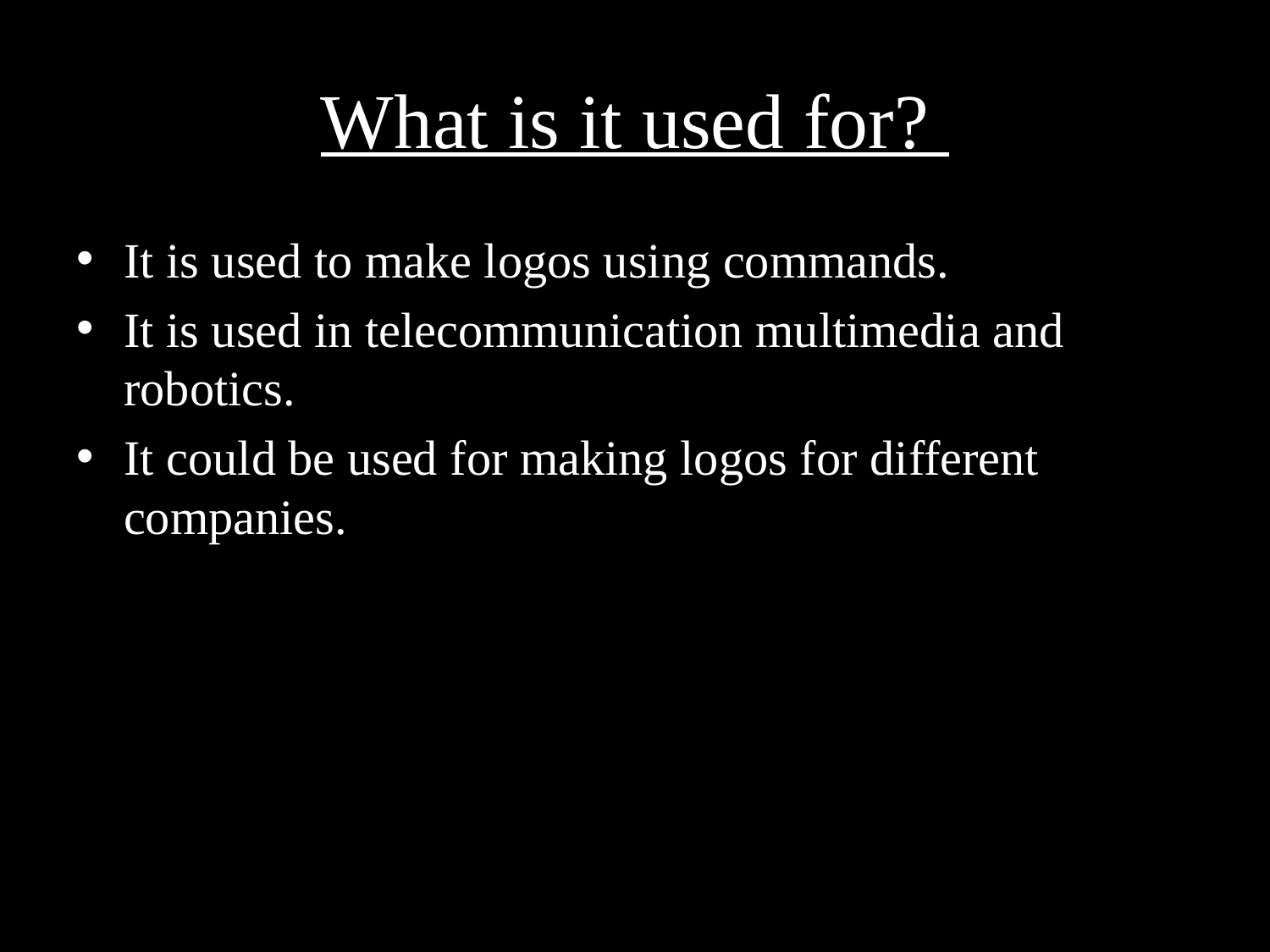

# What is it used for?
It is used to make logos using commands.
It is used in telecommunication multimedia and robotics.
It could be used for making logos for different companies.